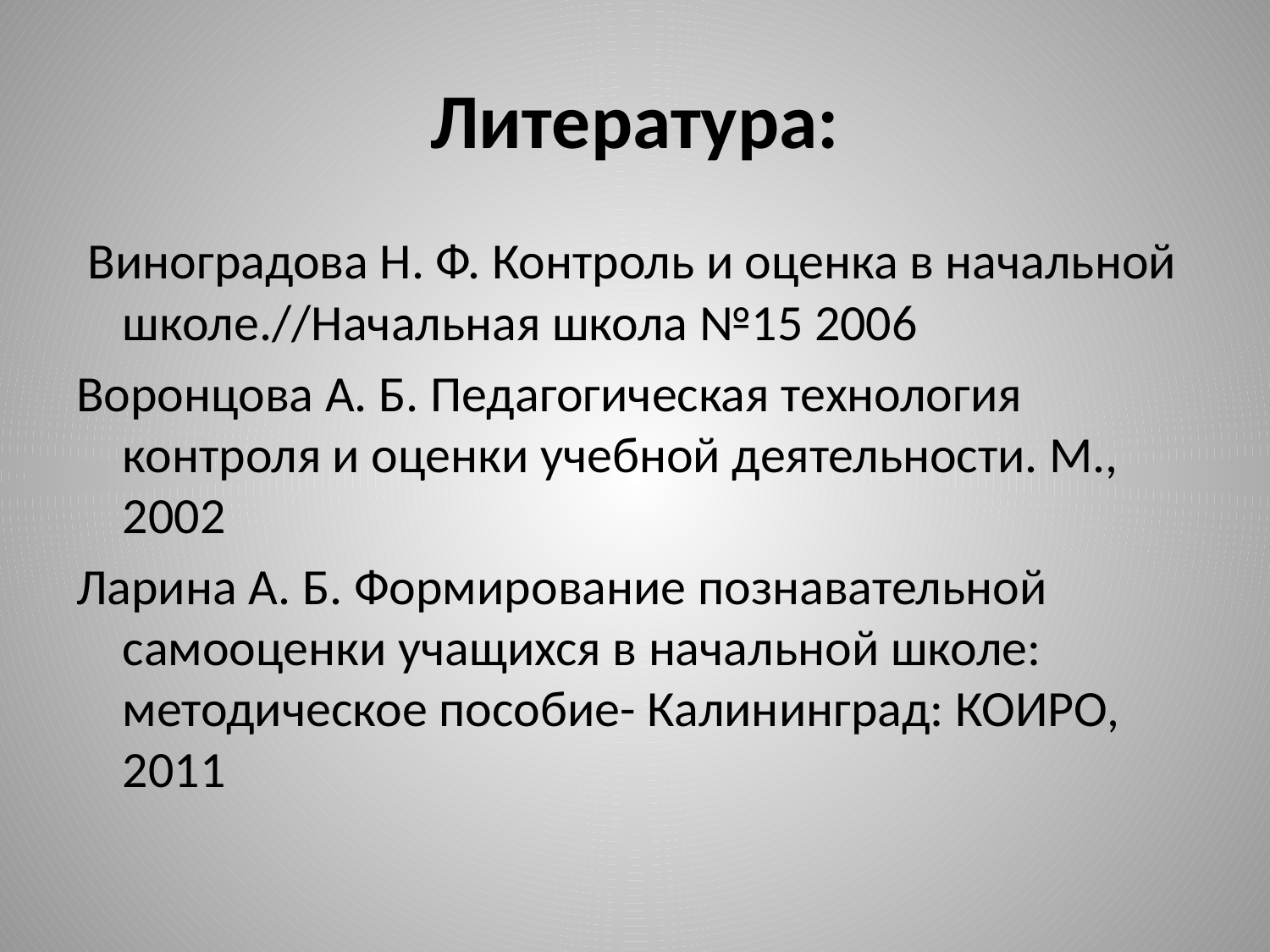

# Литература:
 Виноградова Н. Ф. Контроль и оценка в начальной школе.//Начальная школа №15 2006
Воронцова А. Б. Педагогическая технология контроля и оценки учебной деятельности. М., 2002
Ларина А. Б. Формирование познавательной самооценки учащихся в начальной школе: методическое пособие- Калининград: КОИРО, 2011